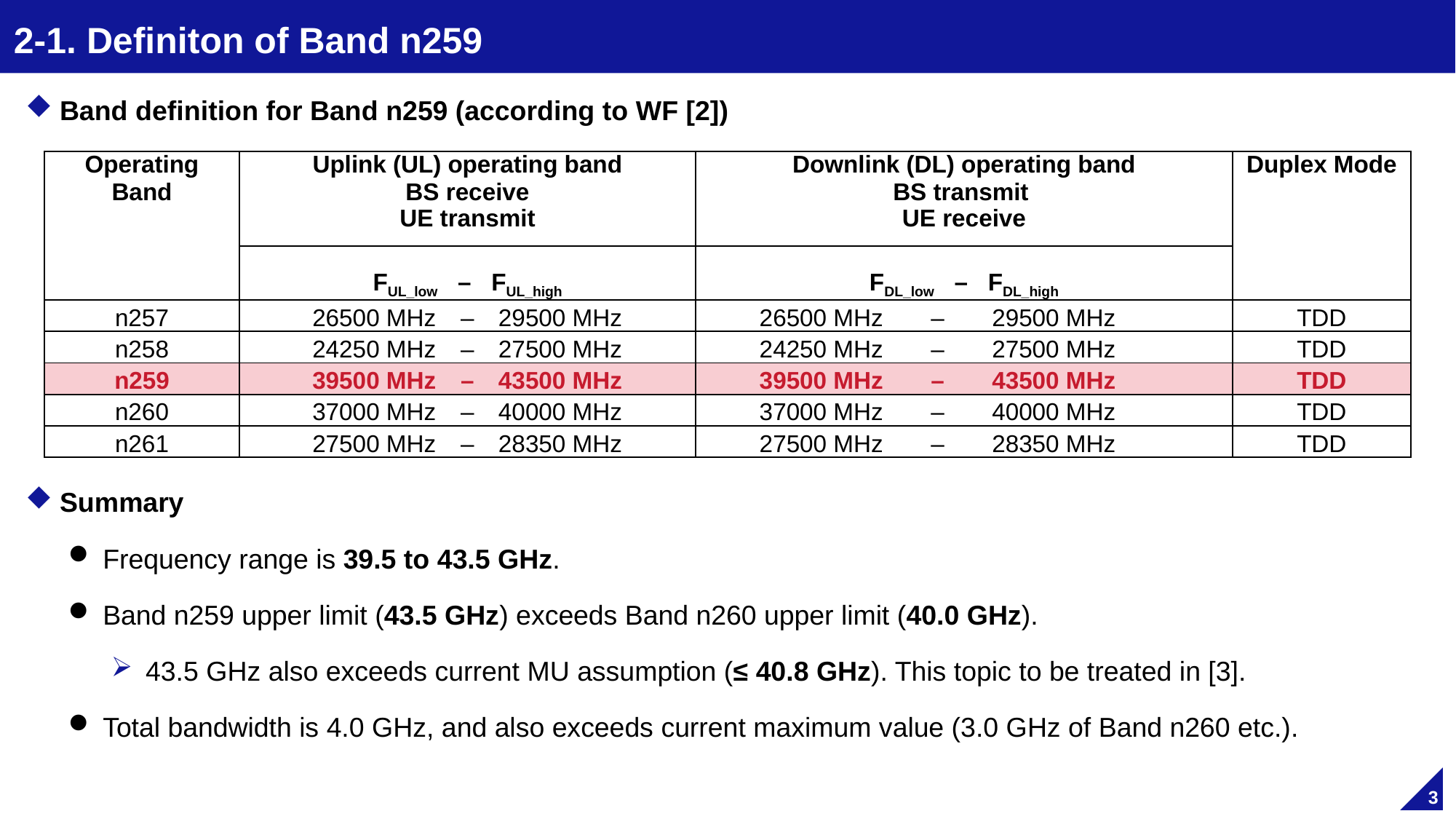

# 2-1. Definiton of Band n259
Band definition for Band n259 (according to WF [2])

Summary
Frequency range is 39.5 to 43.5 GHz.
Band n259 upper limit (43.5 GHz) exceeds Band n260 upper limit (40.0 GHz).
43.5 GHz also exceeds current MU assumption (≤ 40.8 GHz). This topic to be treated in [3].
Total bandwidth is 4.0 GHz, and also exceeds current maximum value (3.0 GHz of Band n260 etc.).
| Operating Band | Uplink (UL) operating band BS receive UE transmit |  |  | Downlink (DL) operating band BS transmit UE receive |  |  | Duplex Mode |
| --- | --- | --- | --- | --- | --- | --- | --- |
|  | FUL\_low – FUL\_high |  |  | FDL\_low – FDL\_high |  |  |  |
| n257 | 26500 MHz | – | 29500 MHz | 26500 MHz | – | 29500 MHz | TDD |
| n258 | 24250 MHz | – | 27500 MHz | 24250 MHz | – | 27500 MHz | TDD |
| n259 | 39500 MHz | – | 43500 MHz | 39500 MHz | – | 43500 MHz | TDD |
| n260 | 37000 MHz | – | 40000 MHz | 37000 MHz | – | 40000 MHz | TDD |
| n261 | 27500 MHz | – | 28350 MHz | 27500 MHz | – | 28350 MHz | TDD |
3